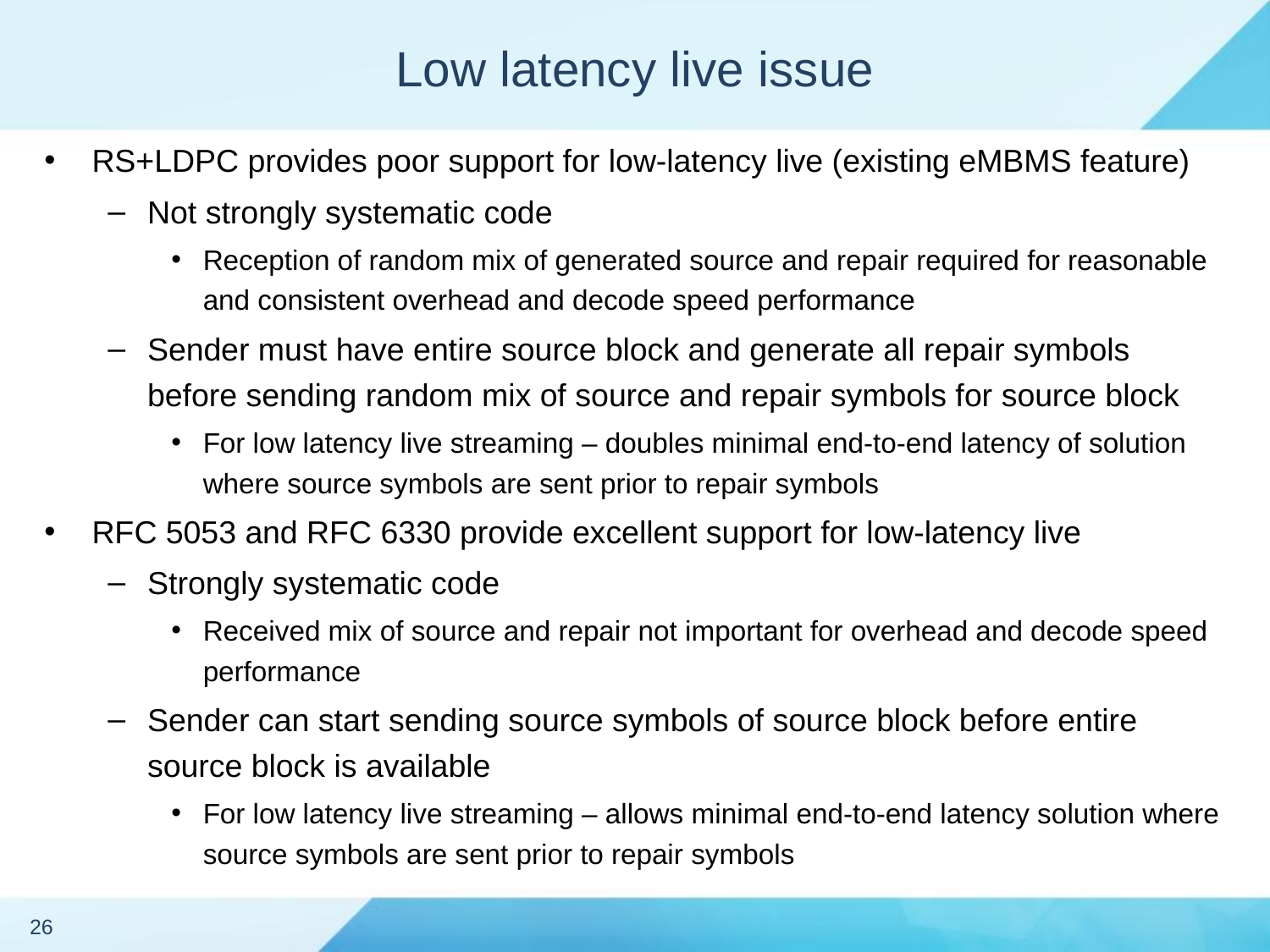

# Low latency live issue
RS+LDPC provides poor support for low-latency live (existing eMBMS feature)
Not strongly systematic code
Reception of random mix of generated source and repair required for reasonable and consistent overhead and decode speed performance
Sender must have entire source block and generate all repair symbols before sending random mix of source and repair symbols for source block
For low latency live streaming – doubles minimal end-to-end latency of solution where source symbols are sent prior to repair symbols
RFC 5053 and RFC 6330 provide excellent support for low-latency live
Strongly systematic code
Received mix of source and repair not important for overhead and decode speed performance
Sender can start sending source symbols of source block before entire source block is available
For low latency live streaming – allows minimal end-to-end latency solution where source symbols are sent prior to repair symbols
26